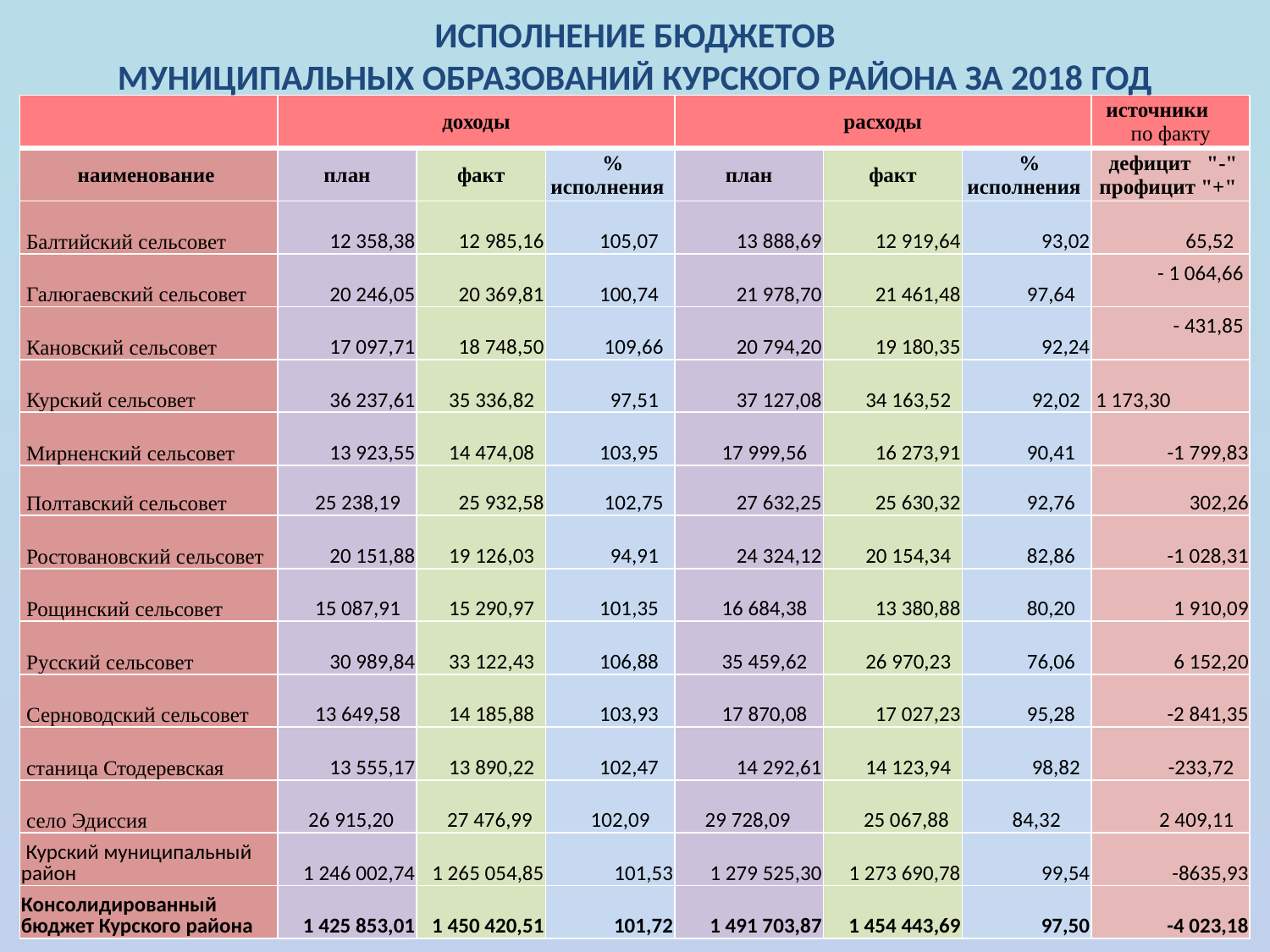

# ИСПОЛНЕНИЕ БЮДЖЕТОВ МУНИЦИПАЛЬНЫХ ОБРАЗОВАНИЙ КУРСКОГО РАЙОНА ЗА 2018 ГОД
|  | доходы |  |  | расходы |  |  | источники по факту |
| --- | --- | --- | --- | --- | --- | --- | --- |
| наименование | план | факт | % исполнения | план | факт | % исполнения | дефицит "-" профицит "+" |
| Балтийский сельсовет | 12 358,38 | 12 985,16 | 105,07 | 13 888,69 | 12 919,64 | 93,02 | 65,52 |
| Галюгаевский сельсовет | 20 246,05 | 20 369,81 | 100,74 | 21 978,70 | 21 461,48 | 97,64 | - 1 064,66 |
| Кановский сельсовет | 17 097,71 | 18 748,50 | 109,66 | 20 794,20 | 19 180,35 | 92,24 | - 431,85 |
| Курский сельсовет | 36 237,61 | 35 336,82 | 97,51 | 37 127,08 | 34 163,52 | 92,02 | 1 173,30 |
| Мирненский сельсовет | 13 923,55 | 14 474,08 | 103,95 | 17 999,56 | 16 273,91 | 90,41 | -1 799,83 |
| Полтавский сельсовет | 25 238,19 | 25 932,58 | 102,75 | 27 632,25 | 25 630,32 | 92,76 | 302,26 |
| Ростовановский сельсовет | 20 151,88 | 19 126,03 | 94,91 | 24 324,12 | 20 154,34 | 82,86 | -1 028,31 |
| Рощинский сельсовет | 15 087,91 | 15 290,97 | 101,35 | 16 684,38 | 13 380,88 | 80,20 | 1 910,09 |
| Русский сельсовет | 30 989,84 | 33 122,43 | 106,88 | 35 459,62 | 26 970,23 | 76,06 | 6 152,20 |
| Серноводский сельсовет | 13 649,58 | 14 185,88 | 103,93 | 17 870,08 | 17 027,23 | 95,28 | -2 841,35 |
| станица Стодеревская | 13 555,17 | 13 890,22 | 102,47 | 14 292,61 | 14 123,94 | 98,82 | -233,72 |
| село Эдиссия | 26 915,20 | 27 476,99 | 102,09 | 29 728,09 | 25 067,88 | 84,32 | 2 409,11 |
| Курский муниципальный район | 1 246 002,74 | 1 265 054,85 | 101,53 | 1 279 525,30 | 1 273 690,78 | 99,54 | -8635,93 |
| Консолидированный бюджет Курского района | 1 425 853,01 | 1 450 420,51 | 101,72 | 1 491 703,87 | 1 454 443,69 | 97,50 | -4 023,18 |